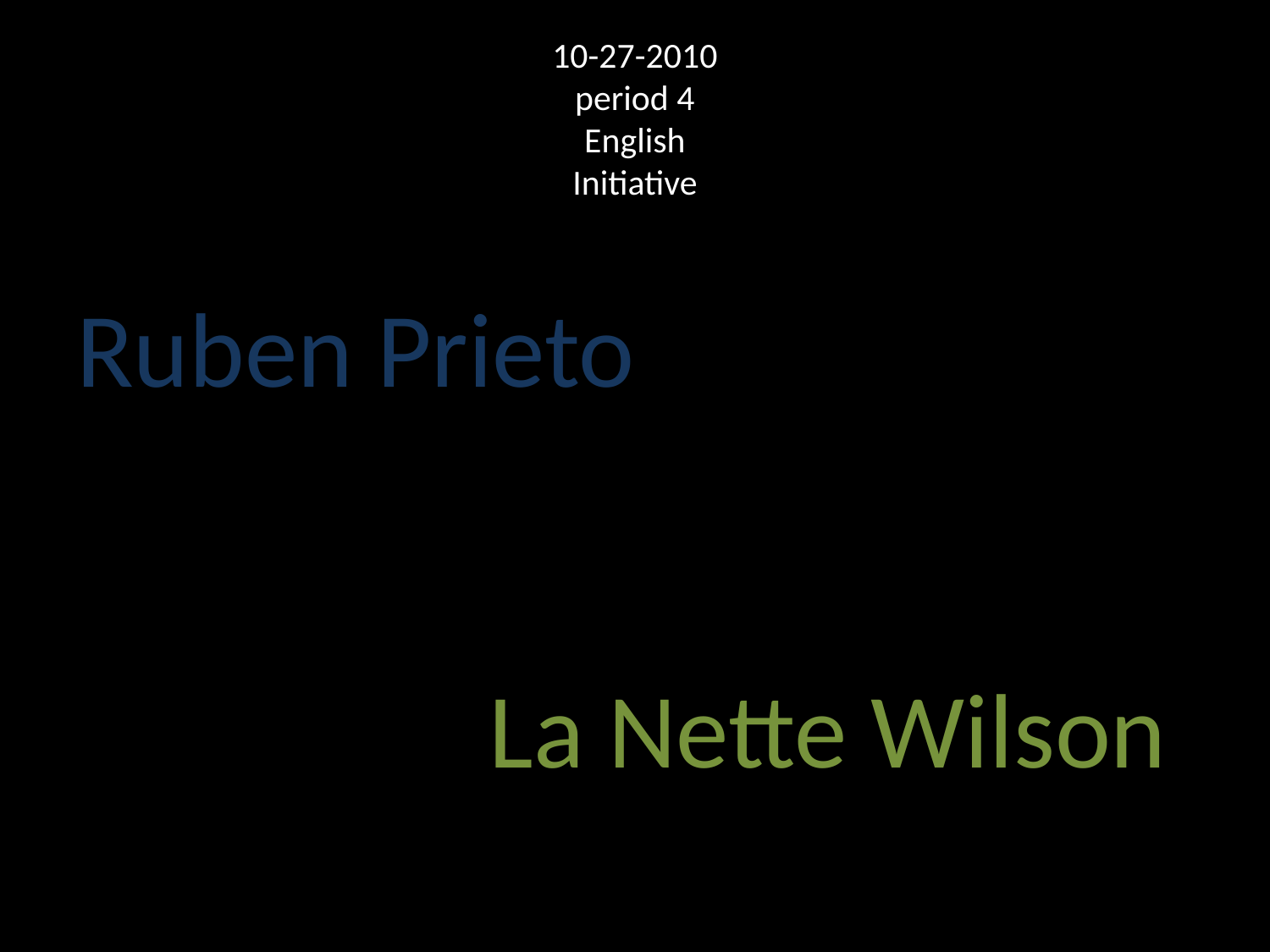

# 10-27-2010 period 4 English Initiative
Ruben Prieto
La Nette Wilson